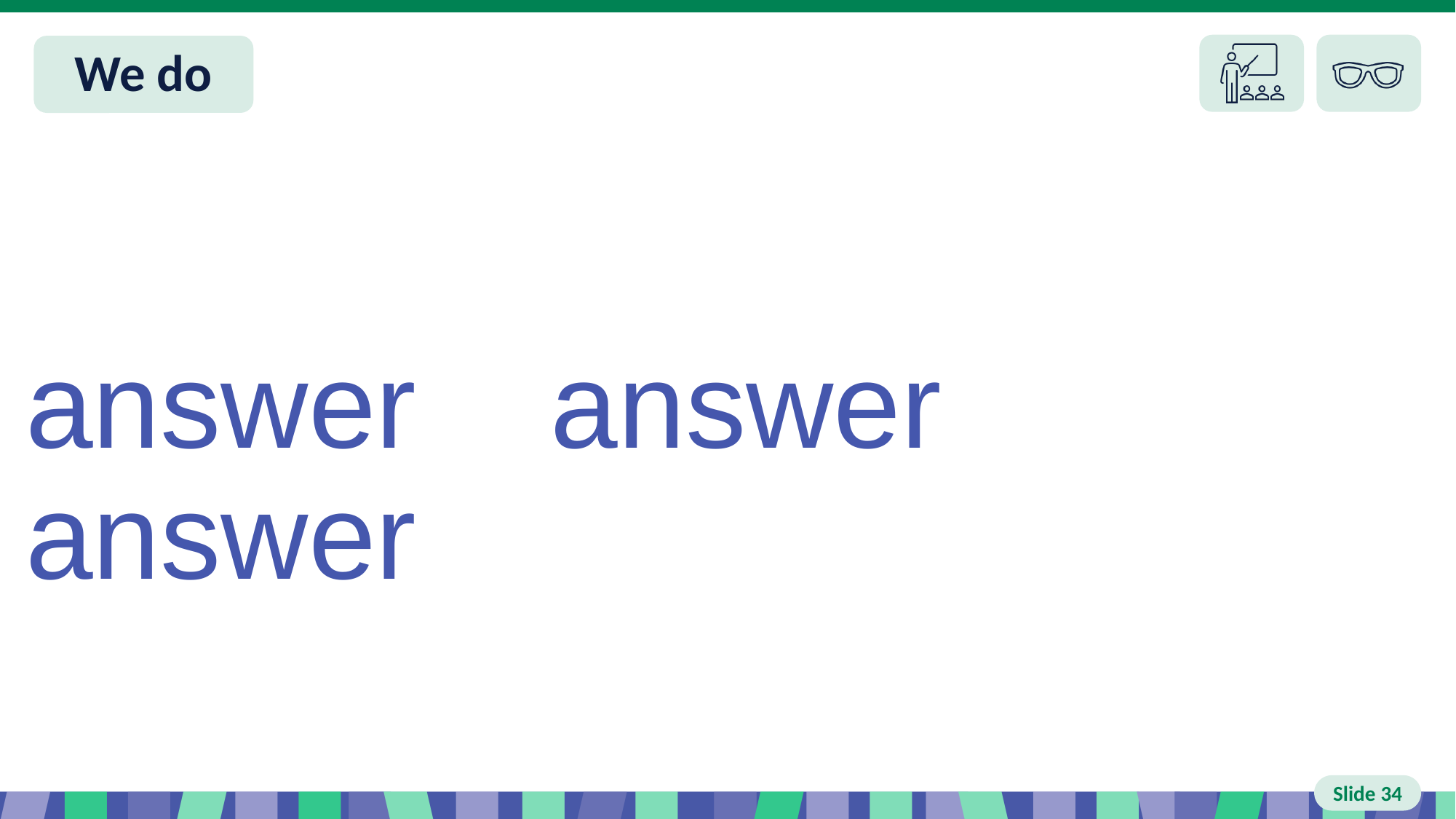

# Slide 34 We do
answer    answer    answer